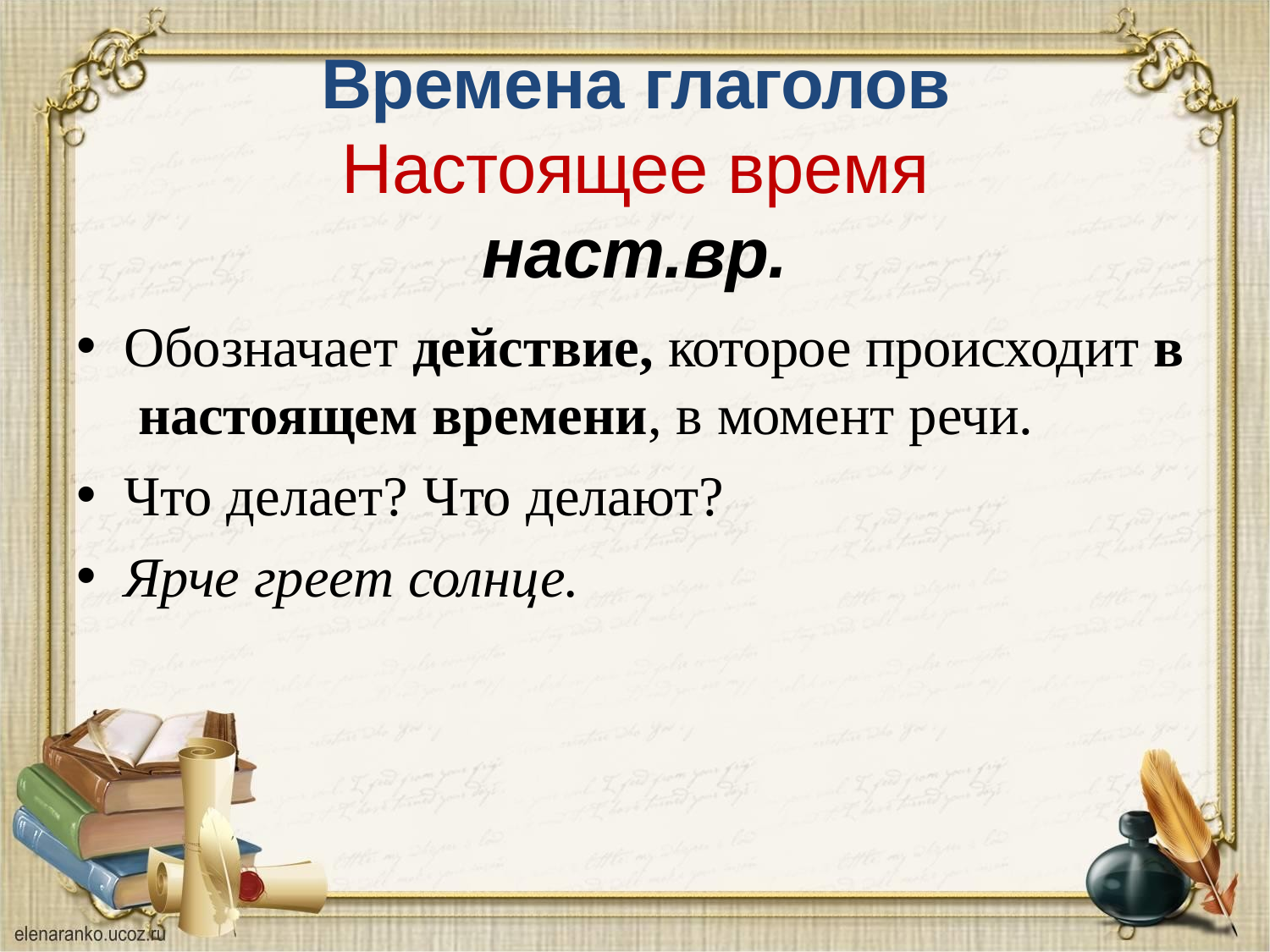

# Времена глаголов  Настоящее время  наст.вр.
Обозначает действие, которое происходит в  настоящем времени, в момент речи.
Что делает? Что делают?
Ярче греет солнце.